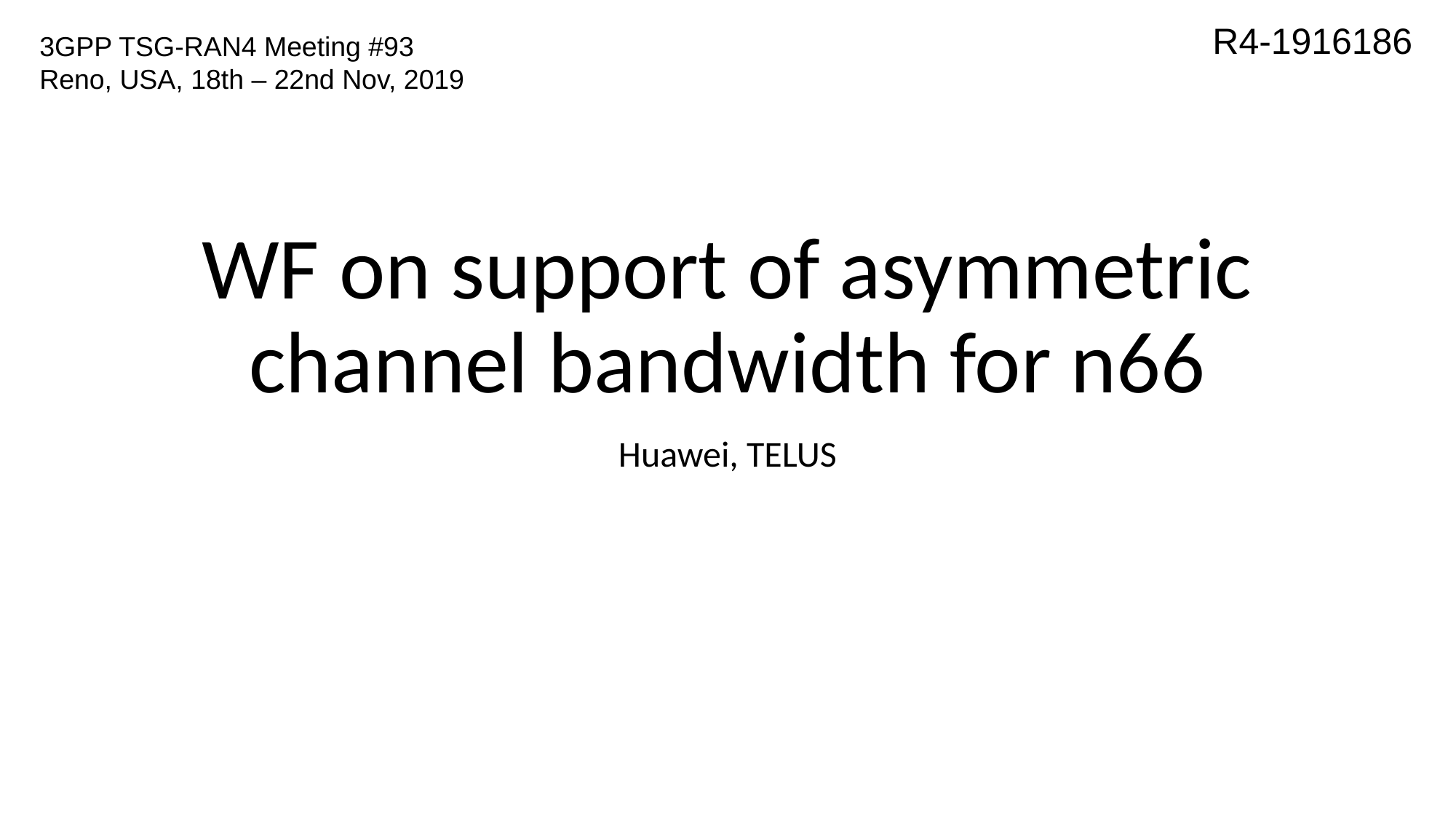

R4-1916186
3GPP TSG-RAN4 Meeting #93
Reno, USA, 18th – 22nd Nov, 2019
# WF on support of asymmetric channel bandwidth for n66
Huawei, TELUS